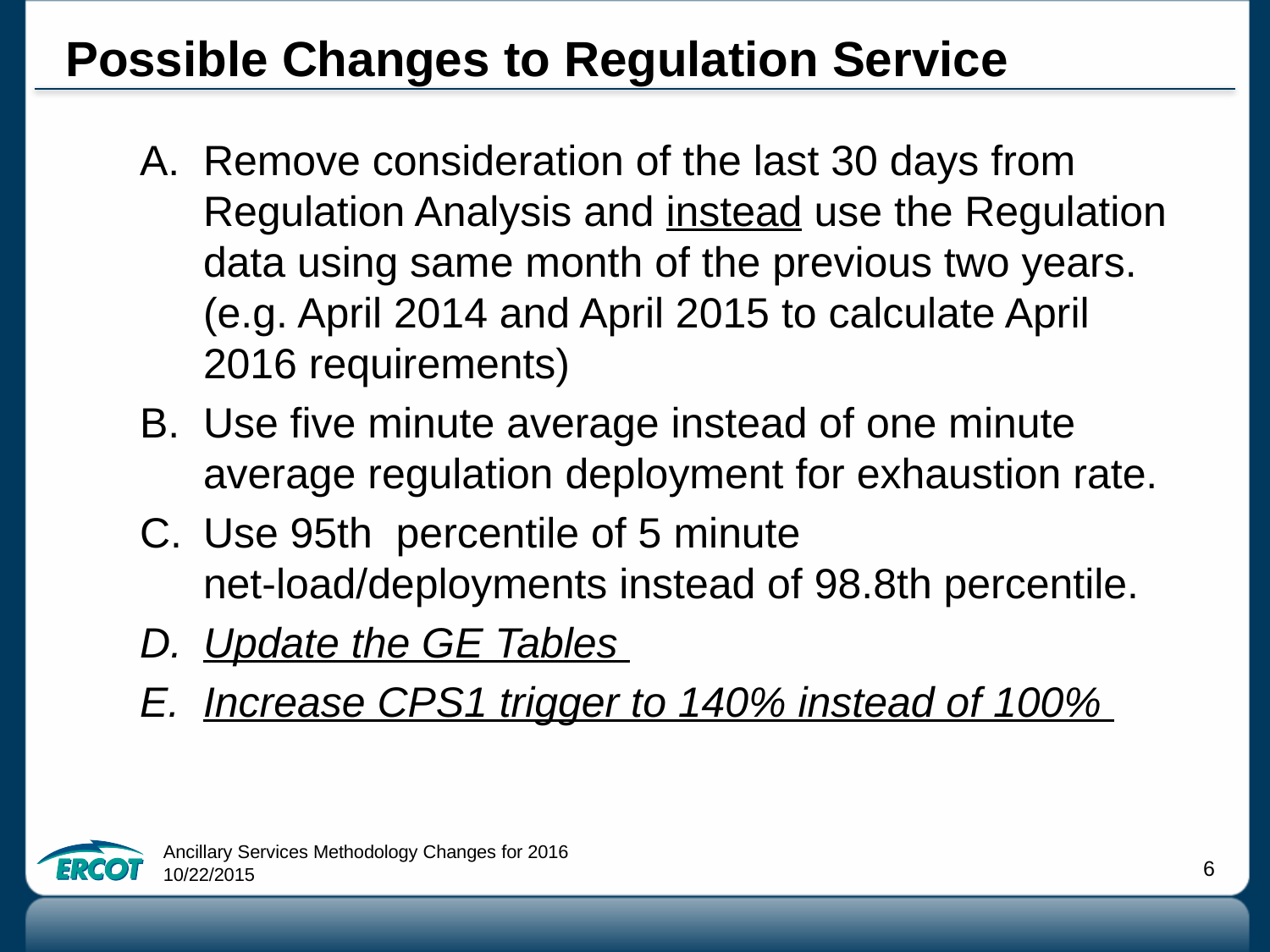

# Possible Changes to Regulation Service
Remove consideration of the last 30 days from Regulation Analysis and instead use the Regulation data using same month of the previous two years. (e.g. April 2014 and April 2015 to calculate April 2016 requirements)
Use five minute average instead of one minute average regulation deployment for exhaustion rate.
Use 95th  percentile of 5 minute net-load/deployments instead of 98.8th percentile.
Update the GE Tables
Increase CPS1 trigger to 140% instead of 100%